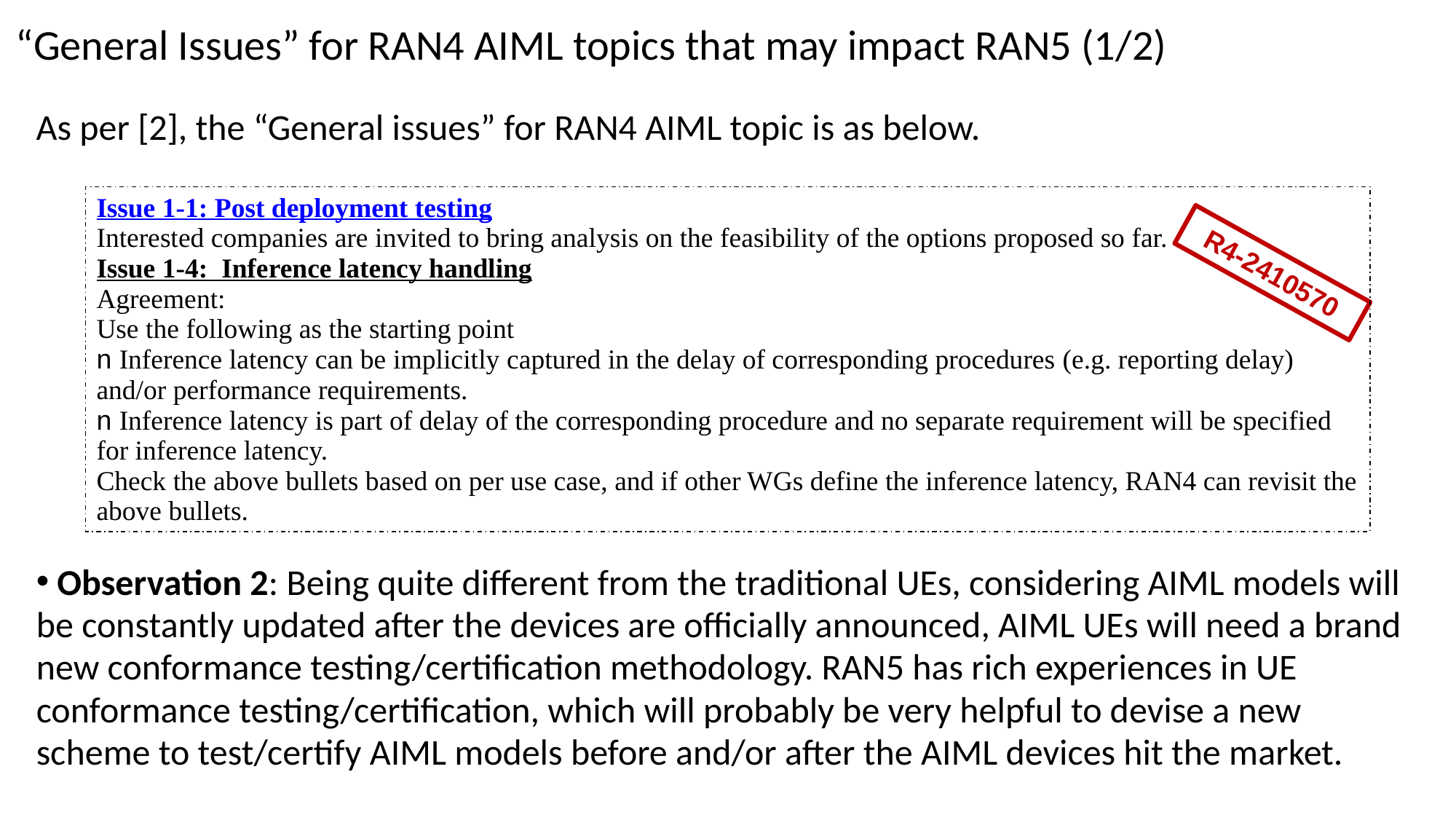

# “General Issues” for RAN4 AIML topics that may impact RAN5 (1/2)
As per [2], the “General issues” for RAN4 AIML topic is as below.
Issue 1-1: Post deployment testing
Interested companies are invited to bring analysis on the feasibility of the options proposed so far.
Issue 1-4:  Inference latency handling
Agreement:
Use the following as the starting point
n Inference latency can be implicitly captured in the delay of corresponding procedures (e.g. reporting delay) and/or performance requirements.
n Inference latency is part of delay of the corresponding procedure and no separate requirement will be specified for inference latency.
Check the above bullets based on per use case, and if other WGs define the inference latency, RAN4 can revisit the above bullets.
R4-2410570
 Observation 2: Being quite different from the traditional UEs, considering AIML models will be constantly updated after the devices are officially announced, AIML UEs will need a brand new conformance testing/certification methodology. RAN5 has rich experiences in UE conformance testing/certification, which will probably be very helpful to devise a new scheme to test/certify AIML models before and/or after the AIML devices hit the market.